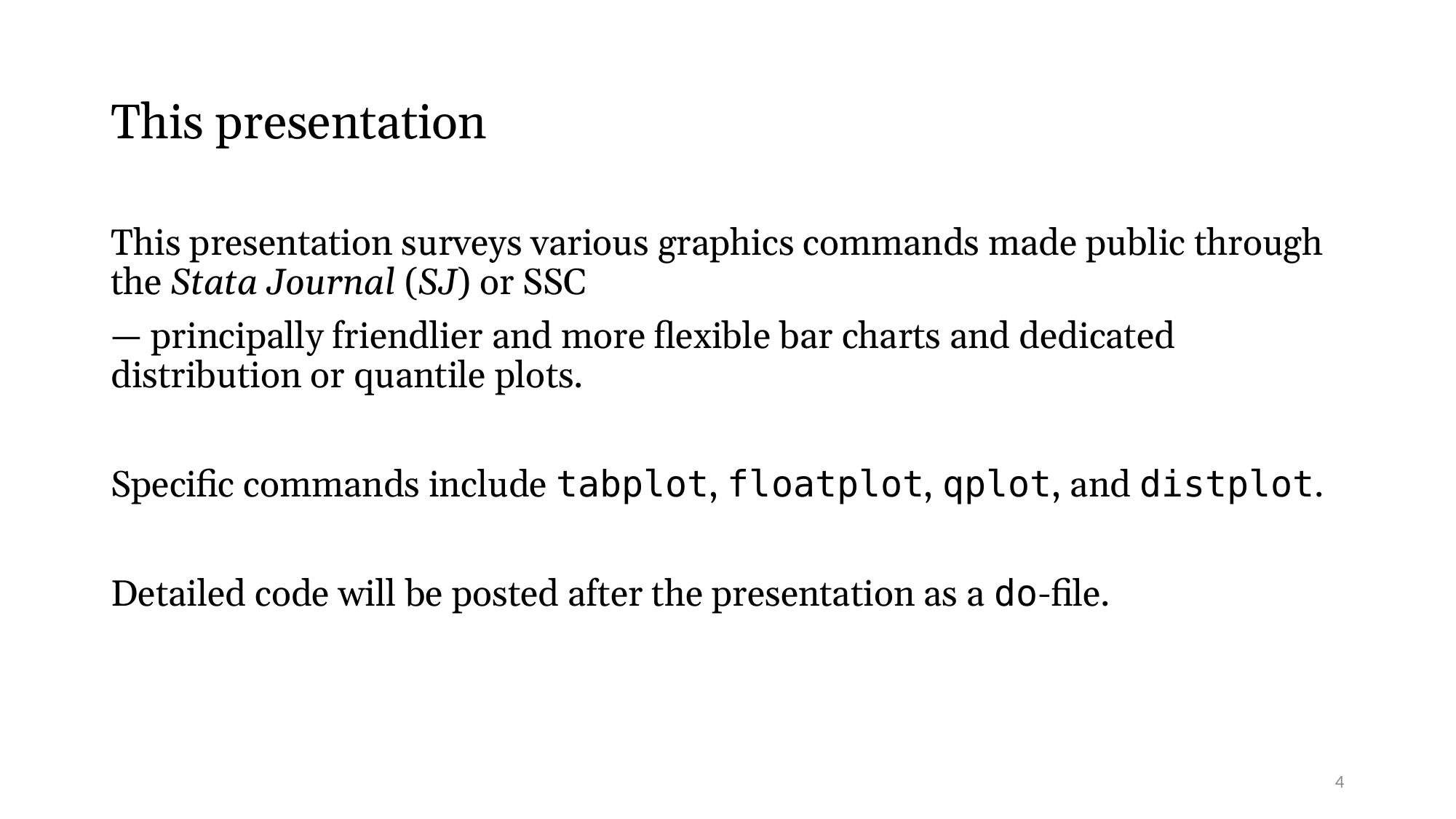

# This presentation
This presentation surveys various graphics commands made public through the Stata Journal (SJ) or SSC
— principally friendlier and more flexible bar charts and dedicated distribution or quantile plots.

Specific commands include tabplot, floatplot, qplot, and distplot.

Detailed code will be posted after the presentation as a do-file.

4